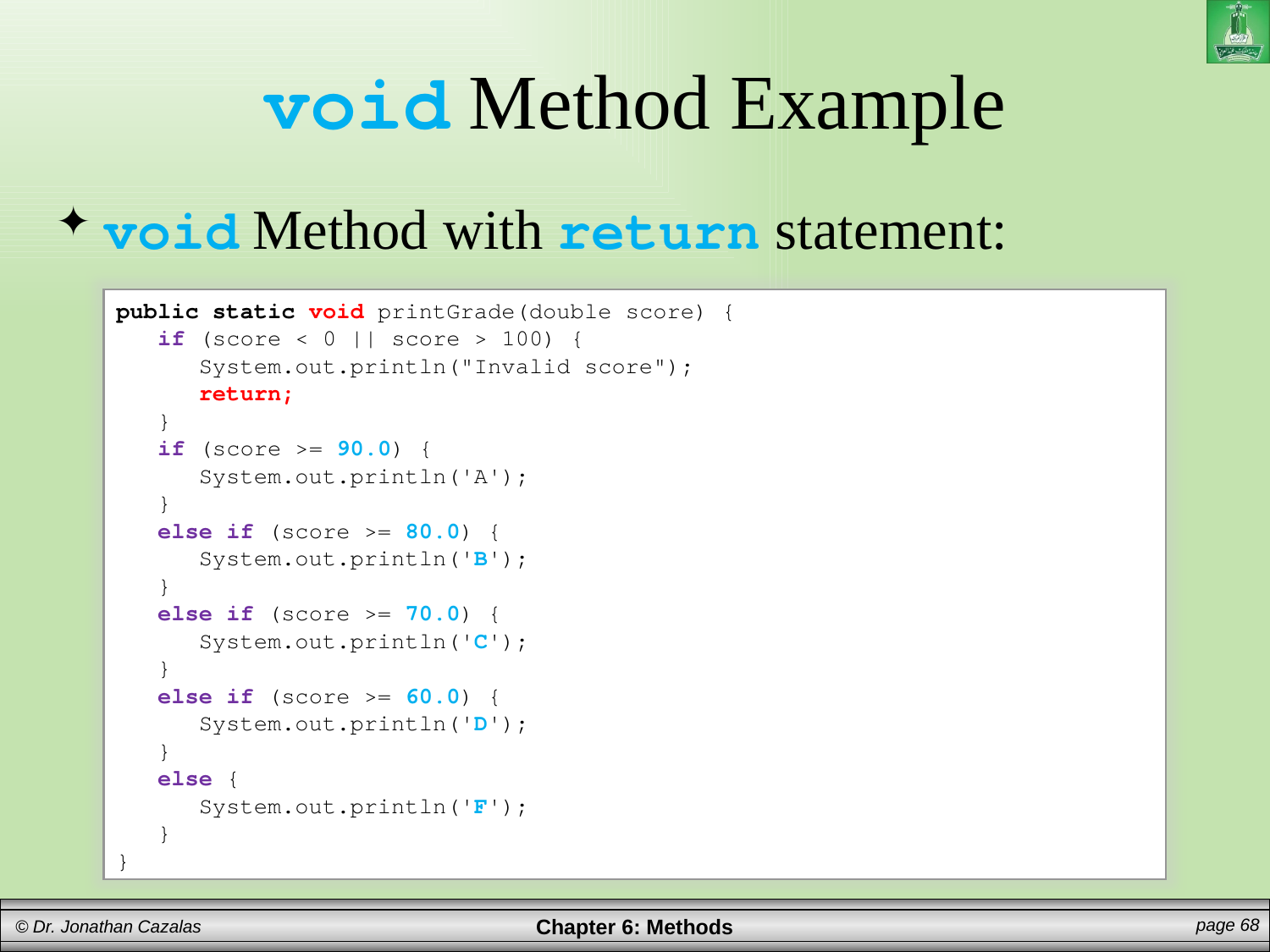

# void Method Example
void Method with return statement:
public static void printGrade(double score) {
   if (score < 0 || score > 100) {
      System.out.println("Invalid score");
      return;
   }
   if (score >= 90.0) {
      System.out.println('A');
   }
   else if (score >= 80.0) {
      System.out.println('B');
   }
   else if (score >= 70.0) {
      System.out.println('C');
   }
   else if (score >= 60.0) {
      System.out.println('D');
   }
   else {
      System.out.println('F');
   }
}